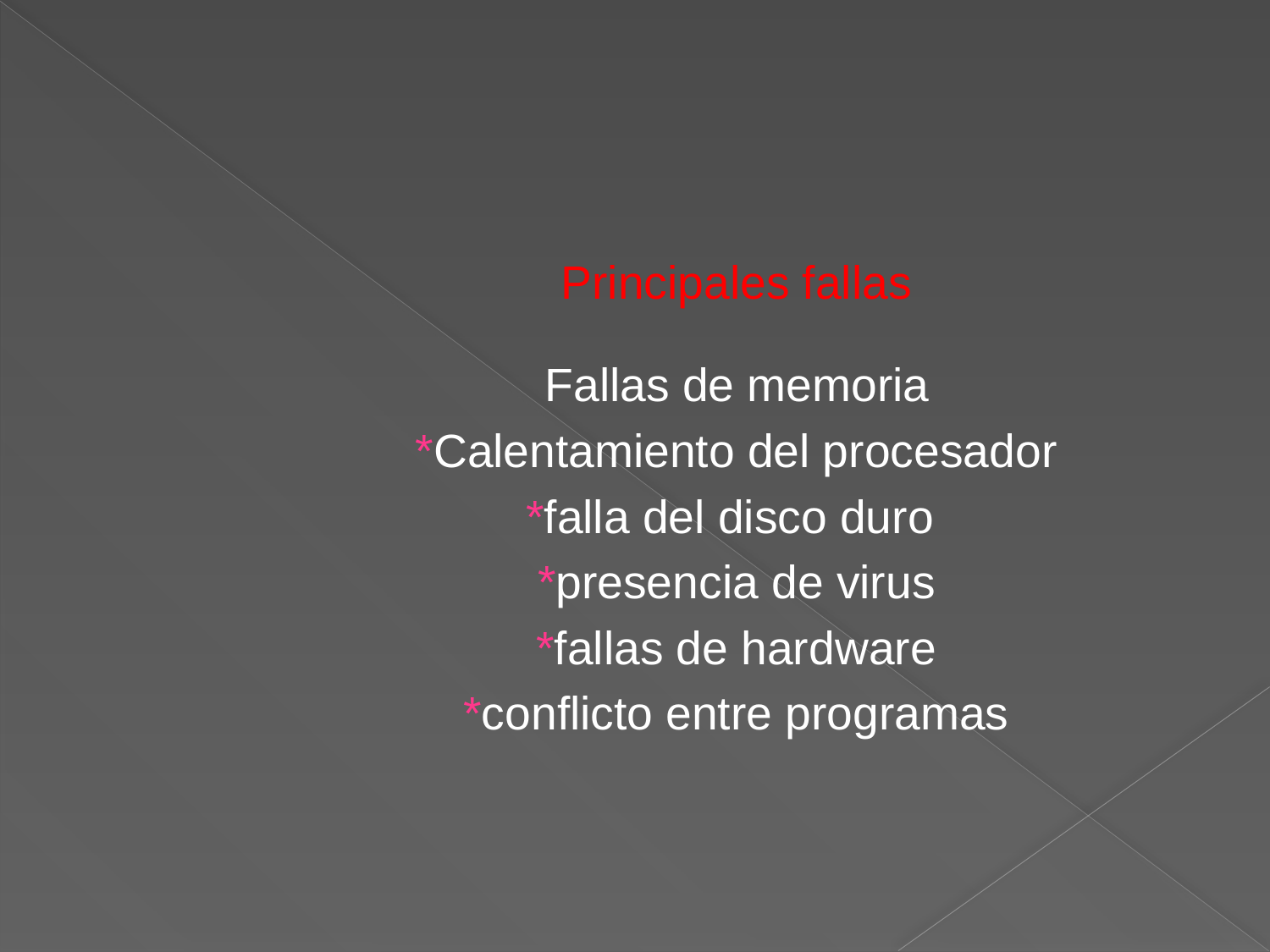

#
Principales fallas

 Fallas de memoria
*Calentamiento del procesador
*falla del disco duro
*presencia de virus
*fallas de hardware
*conflicto entre programas